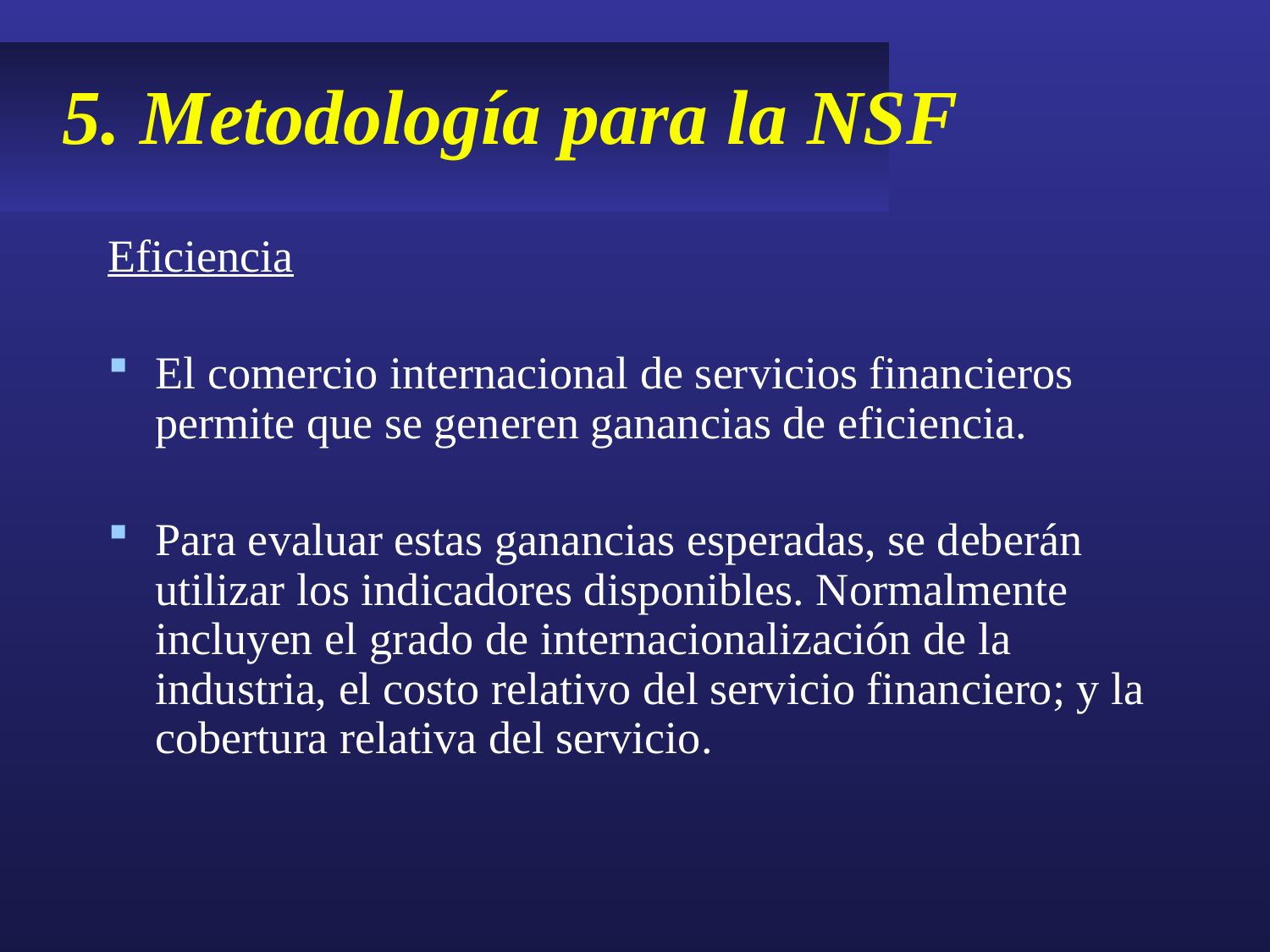

# 5. Metodología para la NSF

Eficiencia

El comercio internacional de servicios financieros permite que se generen ganancias de eficiencia.

Para evaluar estas ganancias esperadas, se deberán utilizar los indicadores disponibles. Normalmente incluyen el grado de internacionalización de la industria, el costo relativo del servicio financiero; y la cobertura relativa del servicio.